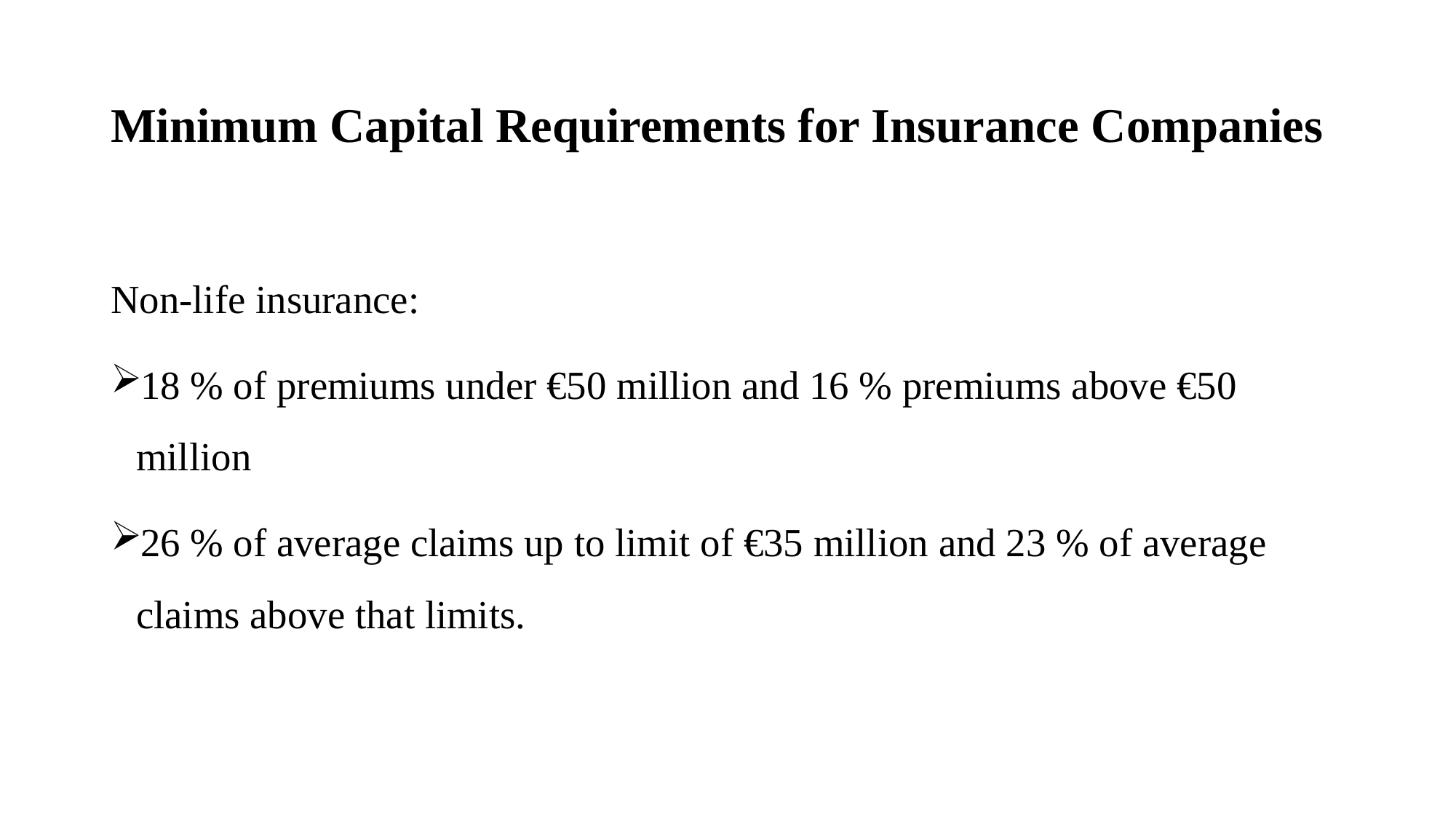

# Minimum Capital Requirements for Insurance Companies
Non-life insurance:
18 % of premiums under €50 million and 16 % premiums above €50 million
26 % of average claims up to limit of €35 million and 23 % of average claims above that limits.